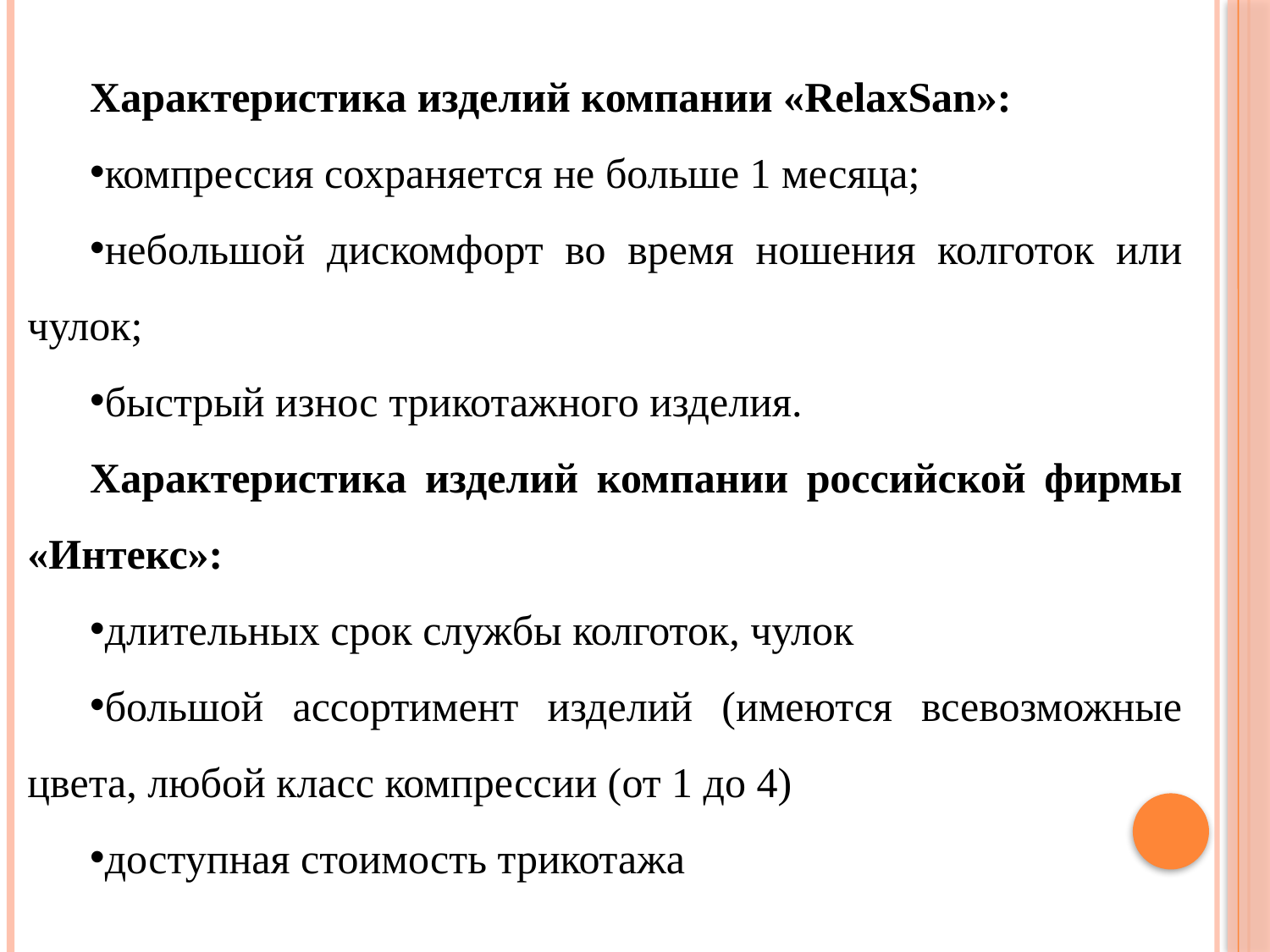

Характеристика изделий компании «RelaxSan»:
компрессия сохраняется не больше 1 месяца;
небольшой дискомфорт во время ношения колготок или чулок;
быстрый износ трикотажного изделия.
Характеристика изделий компании российской фирмы «Интекс»:
длительных срок службы колготок, чулок
большой ассортимент изделий (имеются всевозможные цвета, любой класс компрессии (от 1 до 4)
доступная стоимость трикотажа